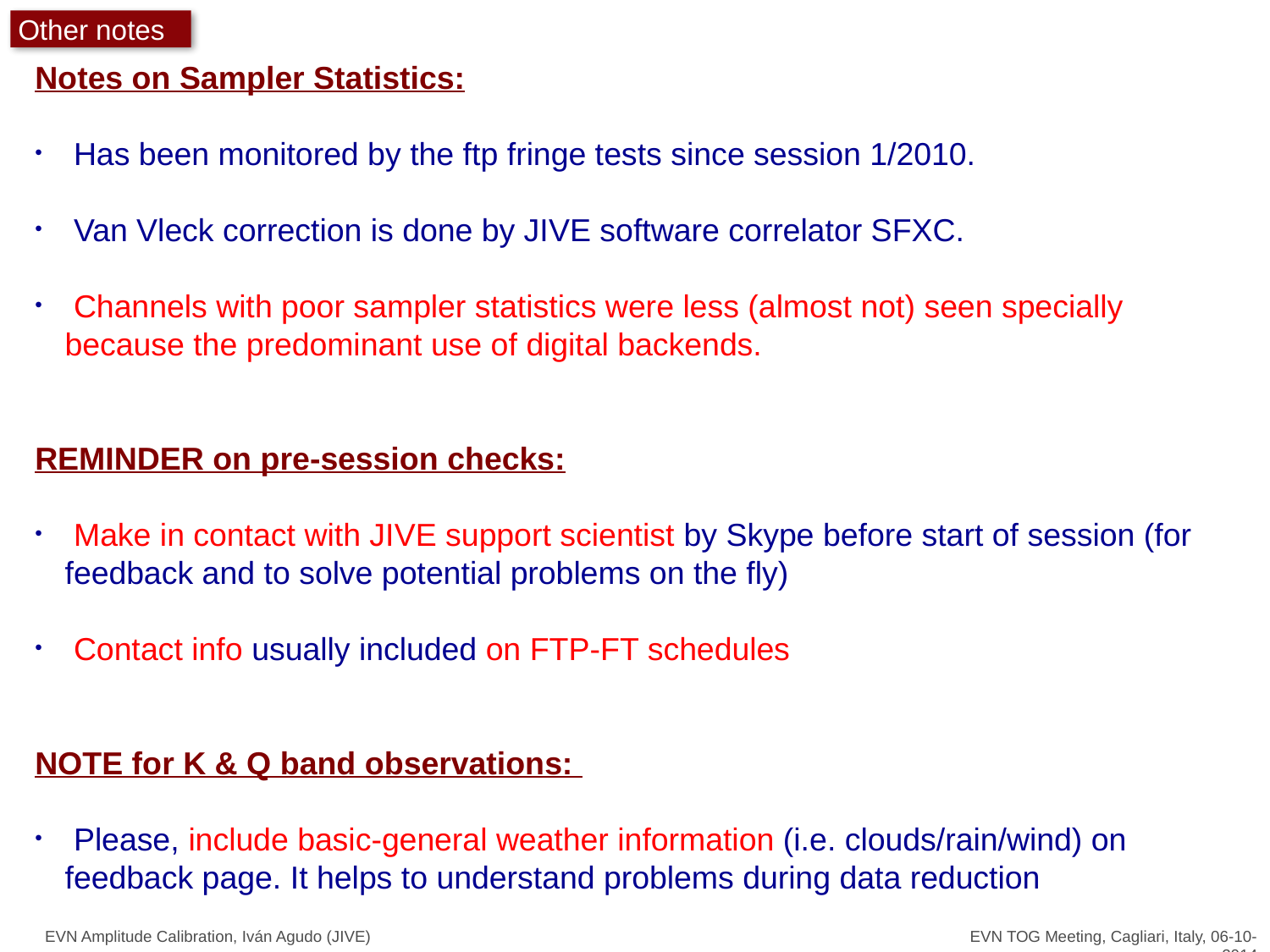

Other notes
Notes on Sampler Statistics:

 Has been monitored by the ftp fringe tests since session 1/2010.

 Van Vleck correction is done by JIVE software correlator SFXC.

 Channels with poor sampler statistics were less (almost not) seen specially because the predominant use of digital backends.

REMINDER on pre-session checks:

 Make in contact with JIVE support scientist by Skype before start of session (for feedback and to solve potential problems on the fly)

 Contact info usually included on FTP-FT schedules

NOTE for K & Q band observations:

 Please, include basic-general weather information (i.e. clouds/rain/wind) on feedback page. It helps to understand problems during data reduction
EVN Amplitude Calibration, Iván Agudo (JIVE)                                                                                                                                       EVN TOG Meeting, Cagliari, Italy, 06-10-2014